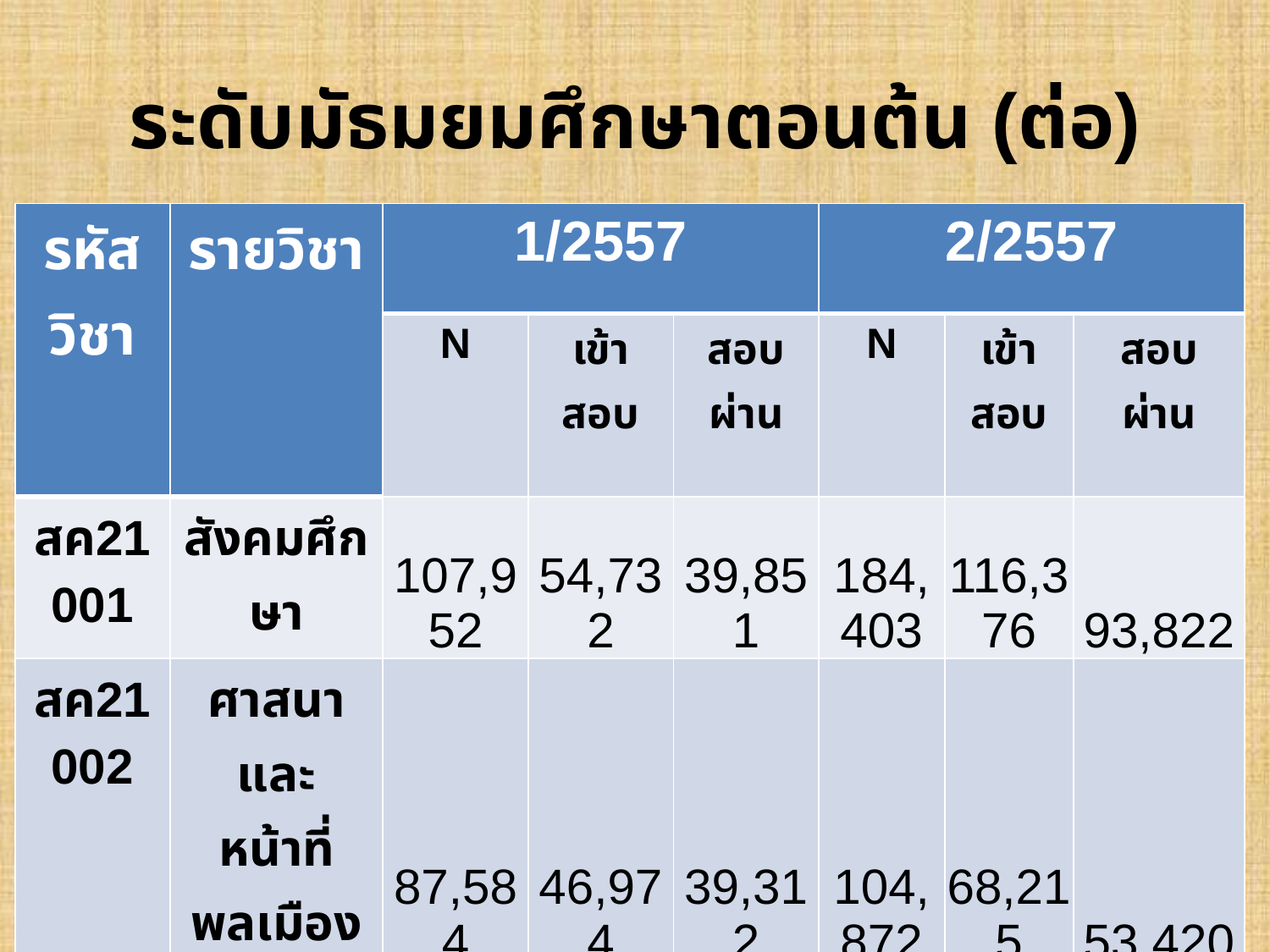

# ระดับมัธมยมศึกษาตอนต้น (ต่อ)
| รหัสวิชา | รายวิชา | 1/2557 |  |  | 2/2557 |  |  |
| --- | --- | --- | --- | --- | --- | --- | --- |
|  |  | N | เข้าสอบ | สอบผ่าน | N | เข้าสอบ | สอบผ่าน |
| สค21001 | สังคมศึกษา | 107,952 | 54,732 | 39,851 | 184,403 | 116,376 | 93,822 |
| สค21002 | ศาสนาและหน้าที่พลเมือง | 87,584 | 46,974 | 39,312 | 104,872 | 68,215 | 53,420 |
| สค21003 | การพัฒนาตนเอง ชุมชน สังคม | 140,929 | 79,842 | 64,862 | 79,639 | 51,916 | 37,209 |